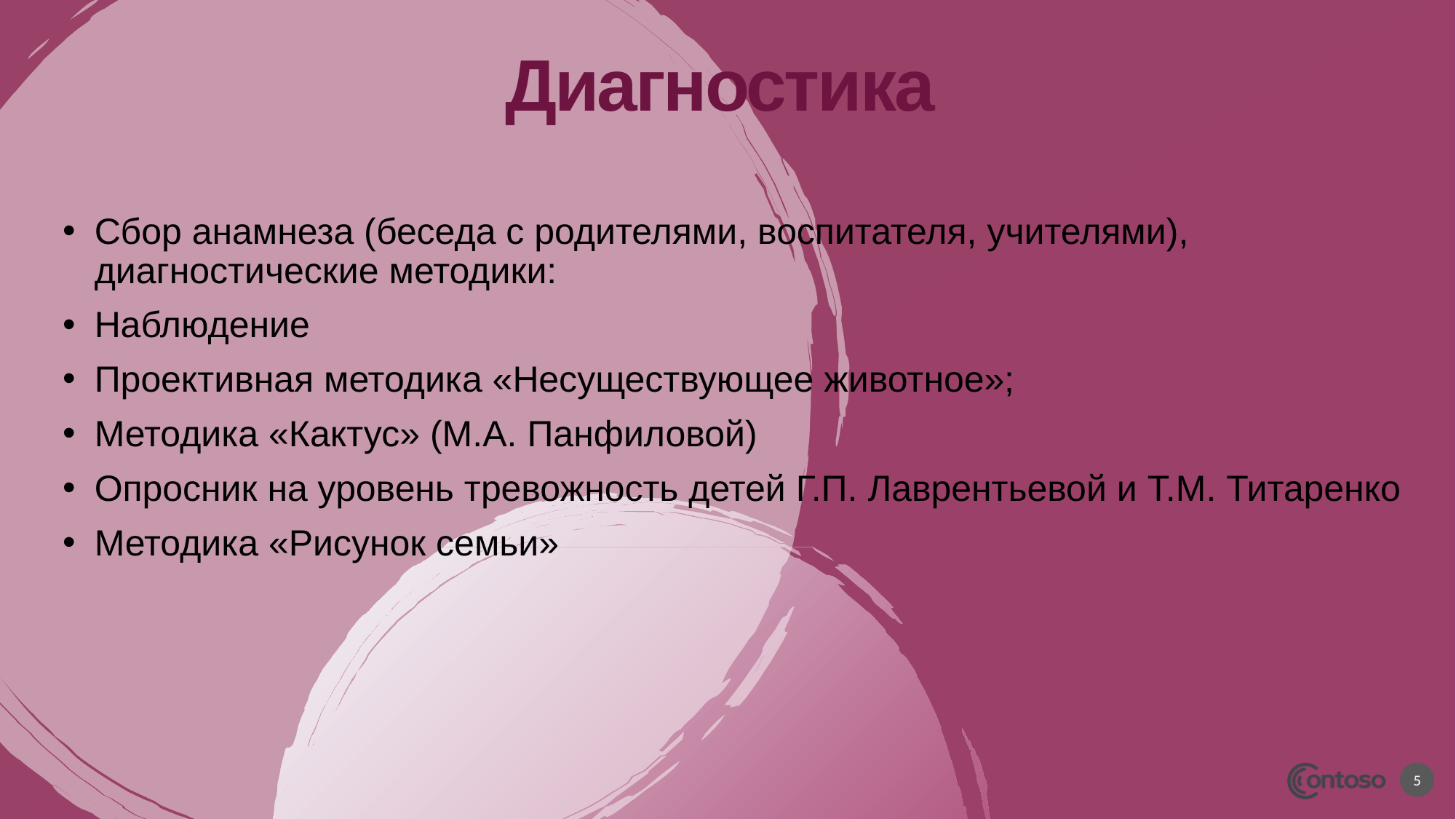

# Диагностика
Сбор анамнеза (беседа с родителями, воспитателя, учителями), диагностические методики:
Наблюдение
Проективная методика «Несуществующее животное»;
Методика «Кактус» (М.А. Панфиловой)
Опросник на уровень тревожность детей Г.П. Лаврентьевой и Т.М. Титаренко
Методика «Рисунок семьи»

5